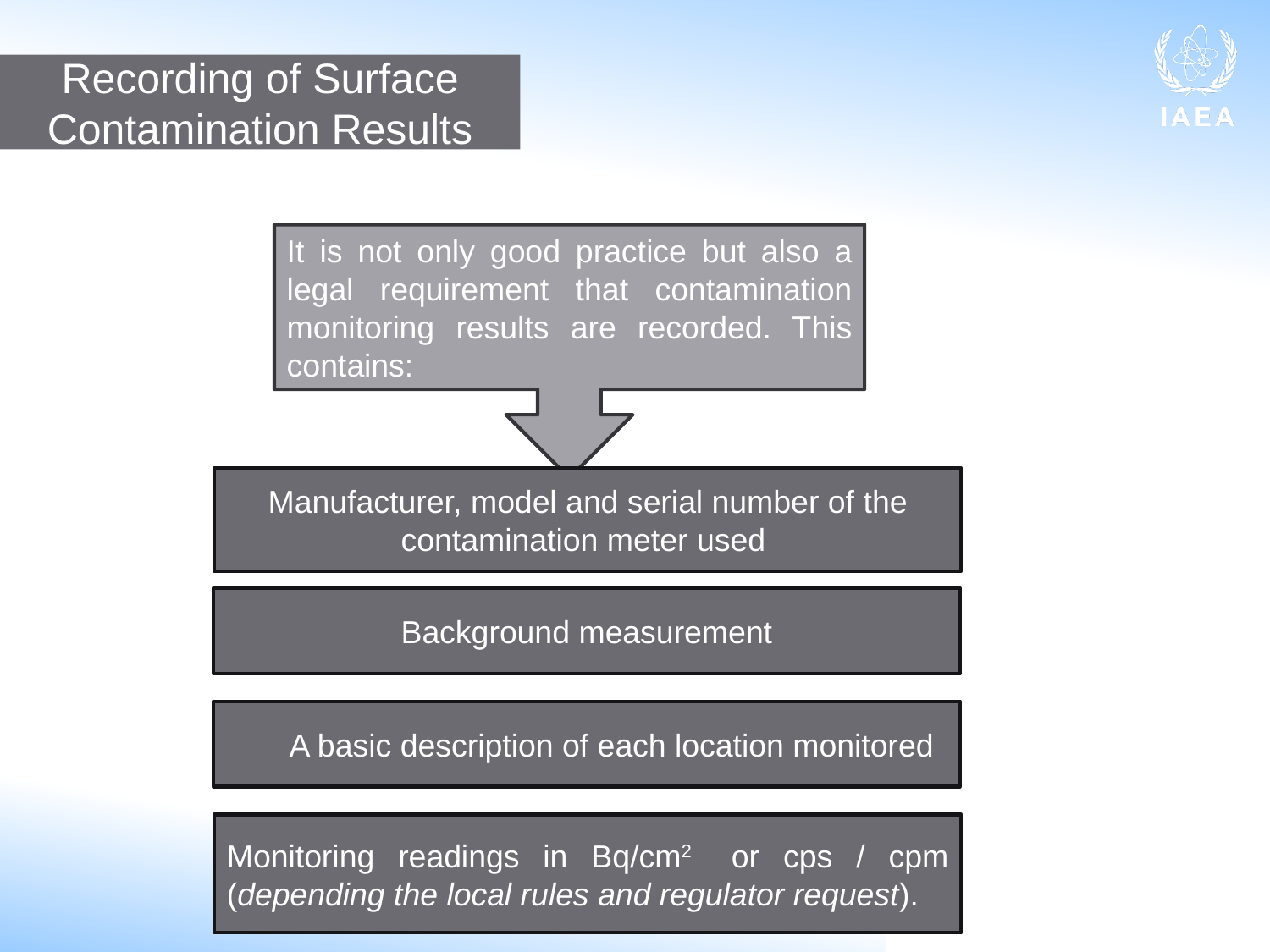

Recording of Surface Contamination Results

It is not only good practice but also a legal requirement that contamination monitoring results are recorded. This contains:

Manufacturer, model and serial number of the contamination meter used

Background measurement

A basic description of each location monitored
Monitoring readings in Bq/cm2  or cps / cpm (depending the local rules and regulator request).